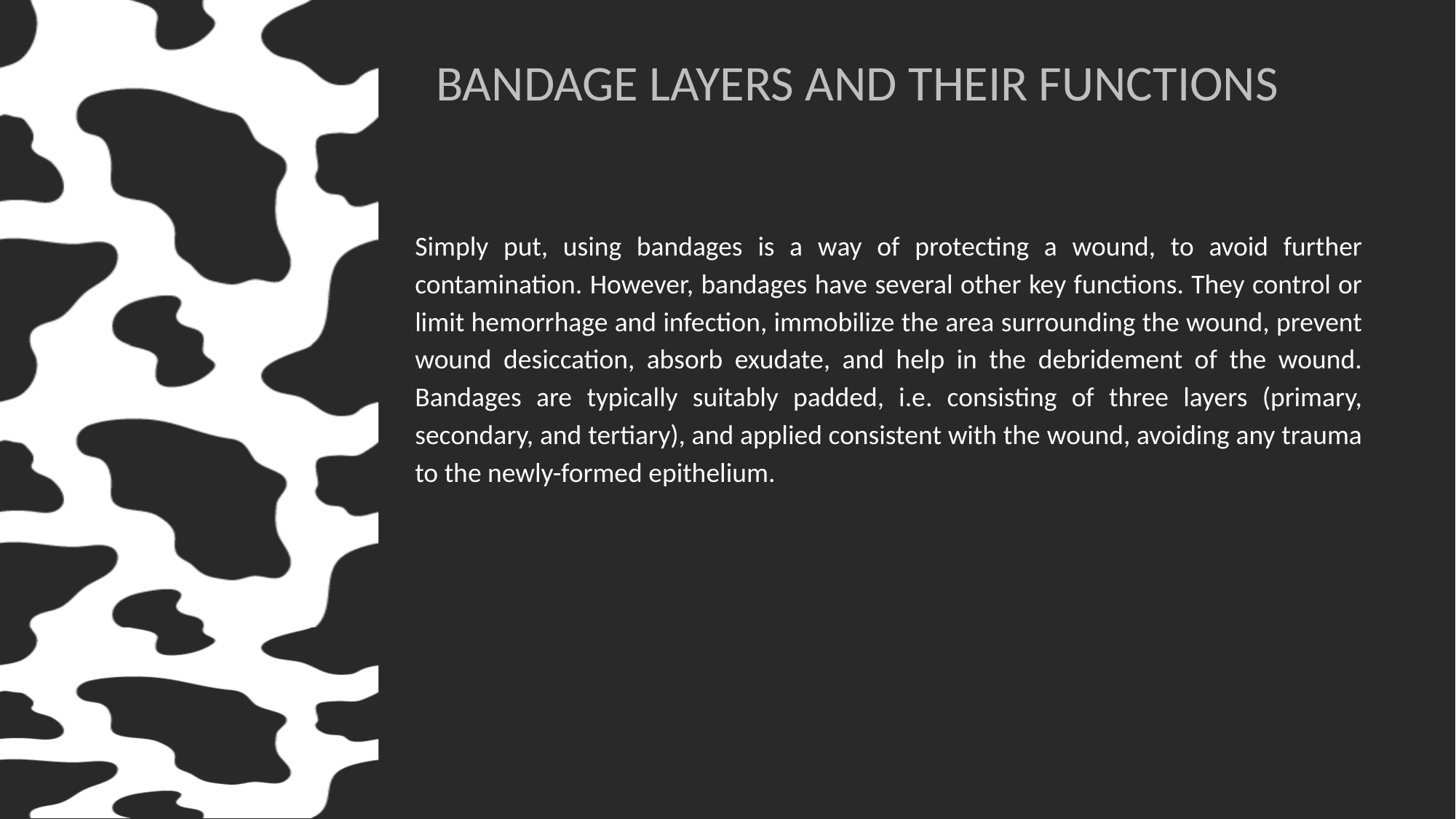

# BANDAGE LAYERS AND THEIR FUNCTIONS
Simply put, using bandages is a way of protecting a wound, to avoid further contamination. However, bandages have several other key functions. They control or limit hemorrhage and infection, immobilize the area surrounding the wound, prevent wound desiccation, absorb exudate, and help in the debridement of the wound. Bandages are typically suitably padded, i.e. consisting of three layers (primary, secondary, and tertiary), and applied consistent with the wound, avoiding any trauma to the newly-formed epithelium.